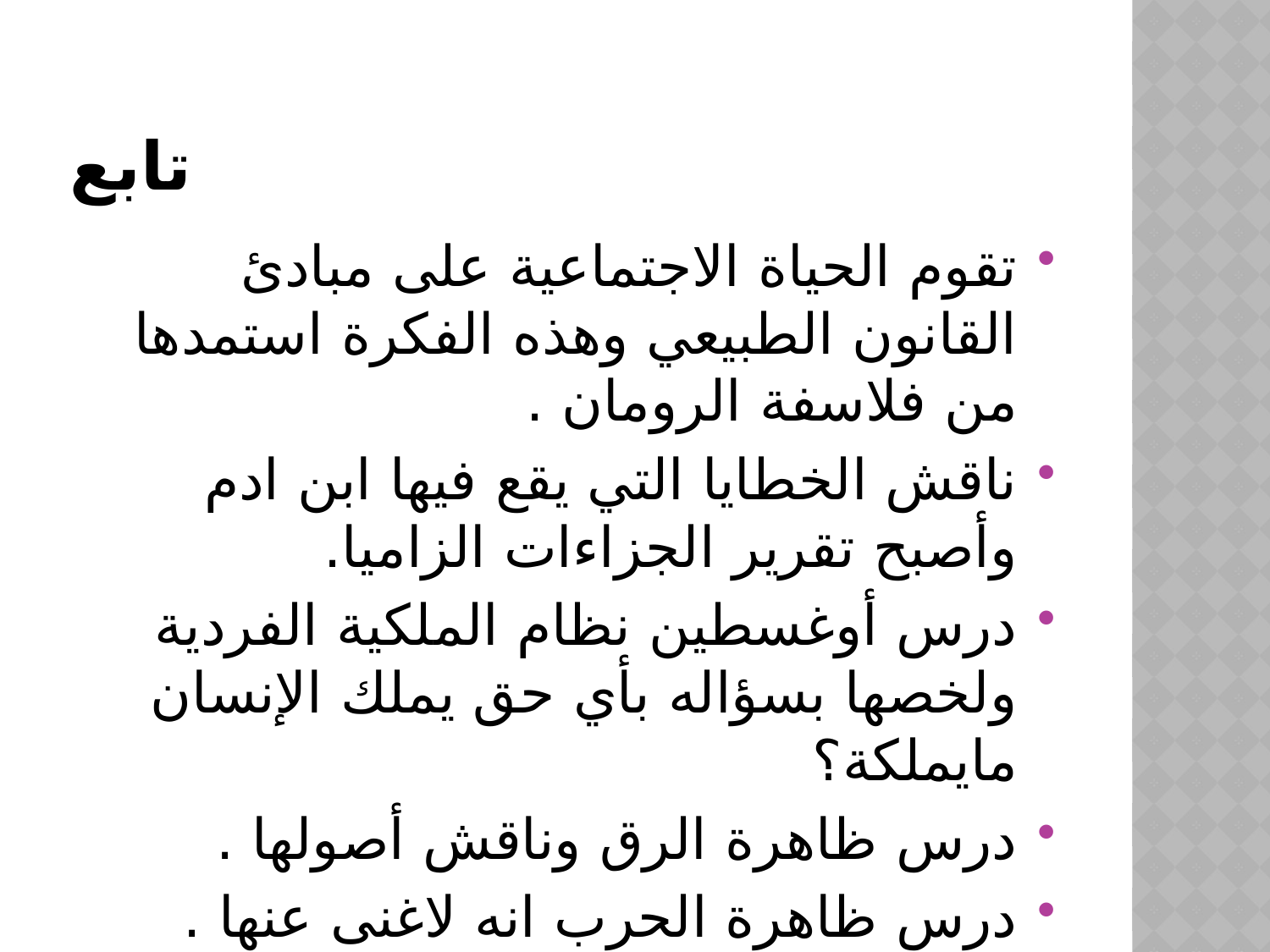

# تابع
تقوم الحياة الاجتماعية على مبادئ القانون الطبيعي وهذه الفكرة استمدها من فلاسفة الرومان .
ناقش الخطايا التي يقع فيها ابن ادم وأصبح تقرير الجزاءات الزاميا.
درس أوغسطين نظام الملكية الفردية ولخصها بسؤاله بأي حق يملك الإنسان مايملكة؟
درس ظاهرة الرق وناقش أصولها .
درس ظاهرة الحرب انه لاغنى عنها .
نادى بضرورة قيام الجمهورية العالميةالتي تعيش تحتها شعوب العالم.